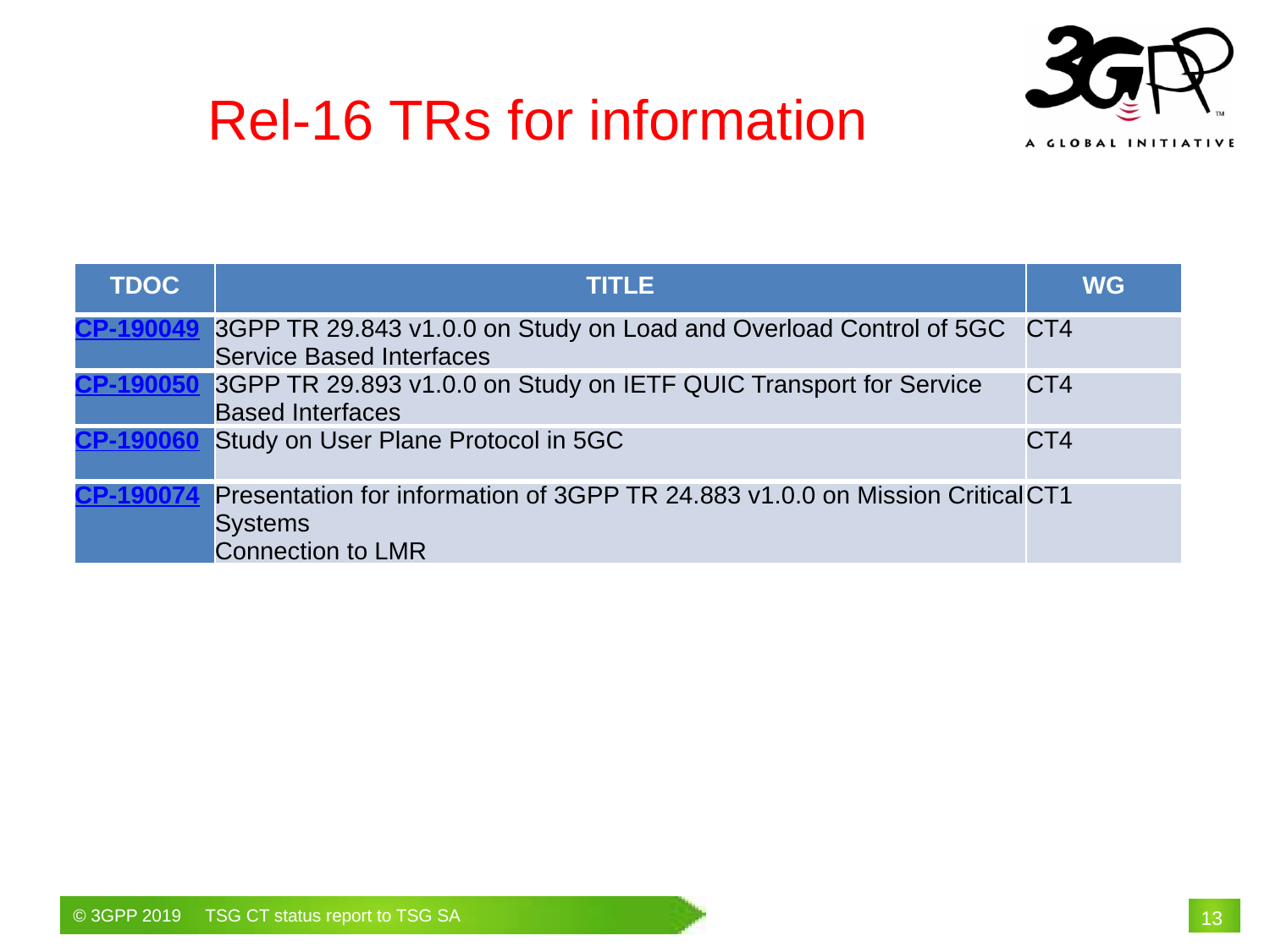

Rel-16 TRs for information
| TDOC | TITLE | WG |
| --- | --- | --- |
| CP-190049 | 3GPP TR 29.843 v1.0.0 on Study on Load and Overload Control of 5GC Service Based Interfaces | CT4 |
| CP-190050 | 3GPP TR 29.893 v1.0.0 on Study on IETF QUIC Transport for Service Based Interfaces | CT4 |
| CP-190060 | Study on User Plane Protocol in 5GC | CT4 |
| CP-190074 | Presentation for information of 3GPP TR 24.883 v1.0.0 on Mission Critical Systems Connection to LMR | CT1 |

# 13